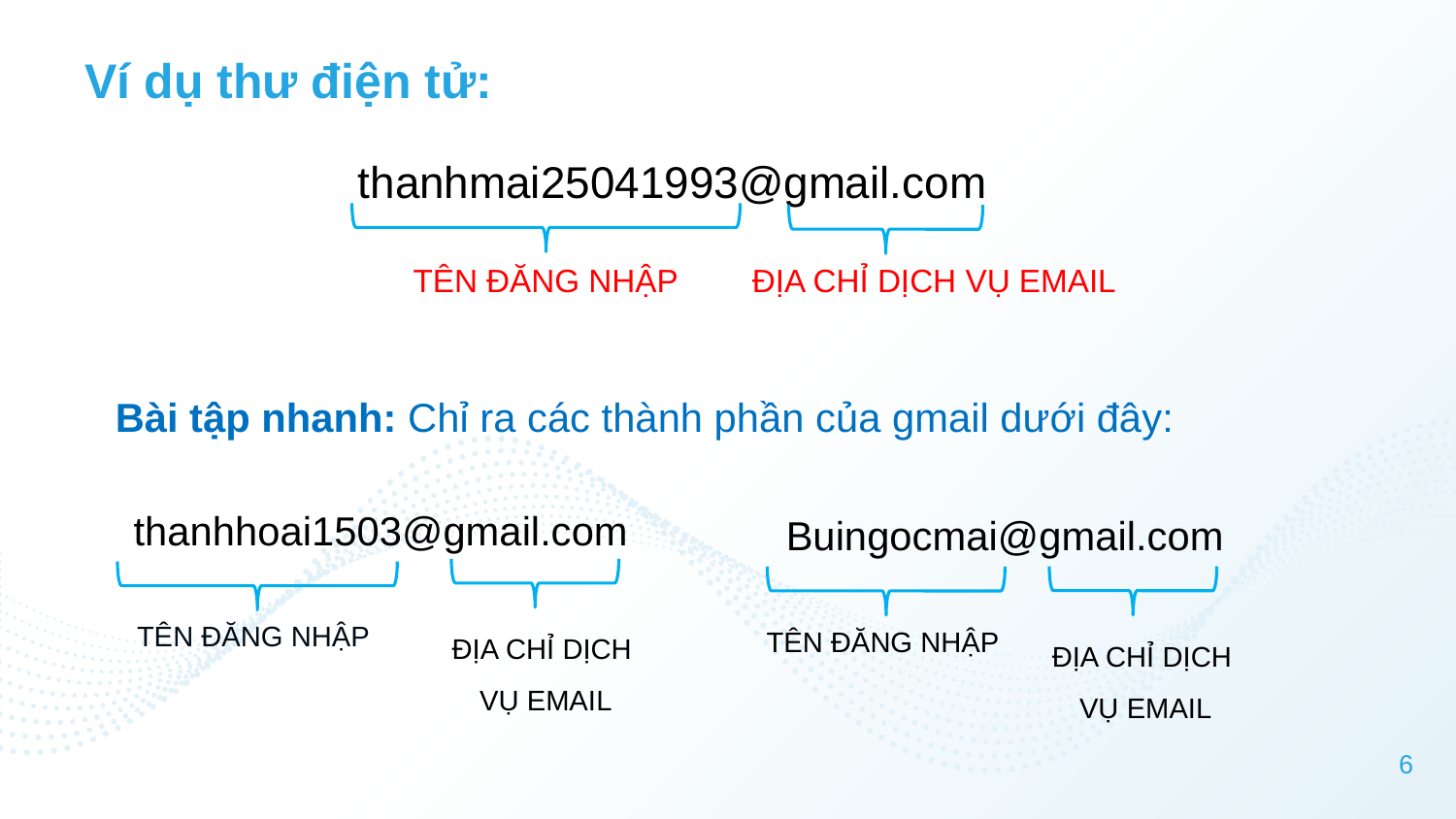

# Ví dụ thư điện tử:
thanhmai25041993@gmail.com

TÊN ĐĂNG NHẬP

ĐỊA CHỈ DỊCH VỤ EMAIL
Bài tập nhanh: Chỉ ra các thành phần của gmail dưới đây:
thanhhoai1503@gmail.com
Buingocmai@gmail.com

ĐỊA CHỈ DỊCH
VỤ EMAIL

TÊN ĐĂNG NHẬP

ĐỊA CHỈ DỊCH
VỤ EMAIL

TÊN ĐĂNG NHẬP
6